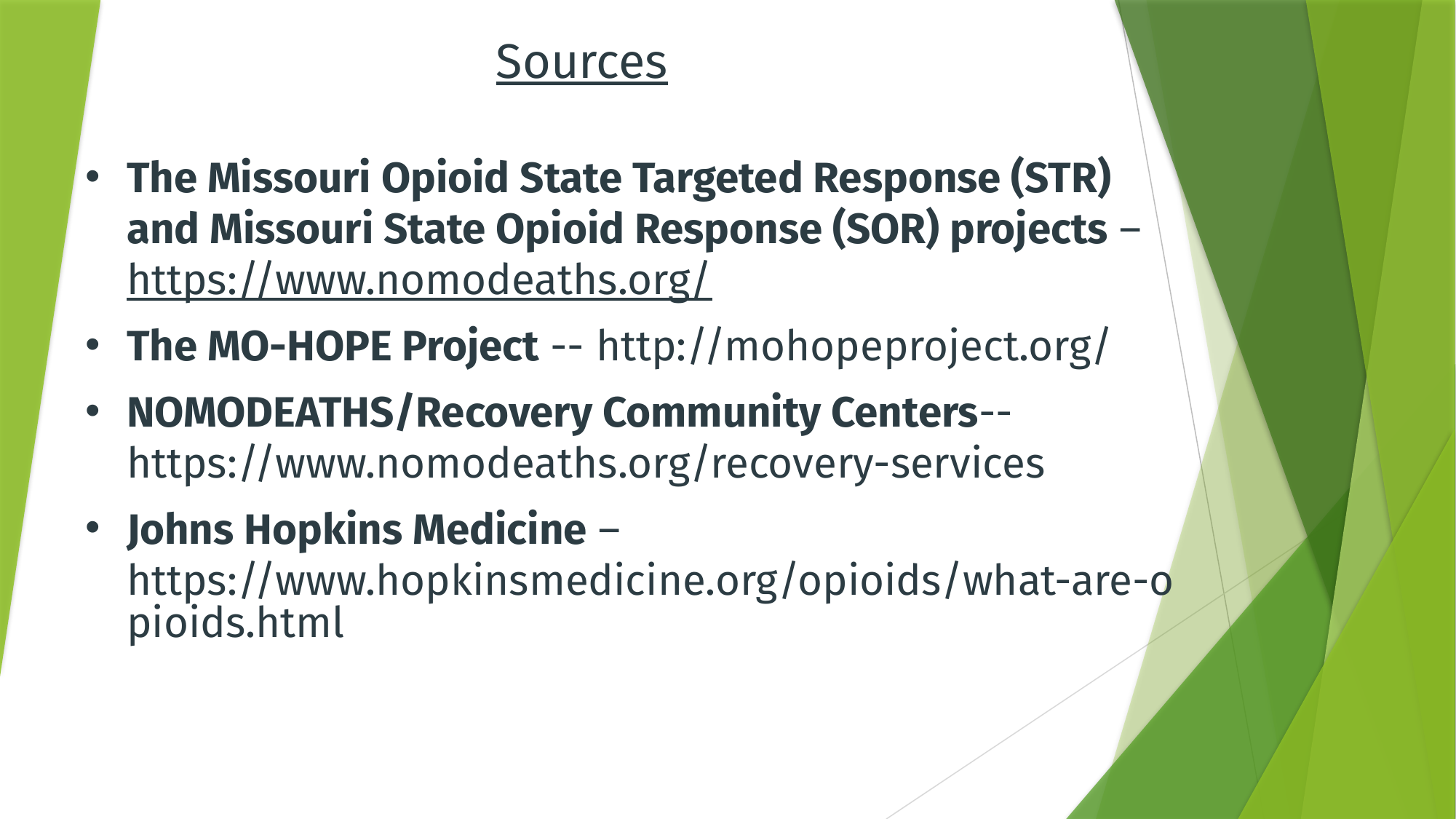

# Sources
The Missouri Opioid State Targeted Response (STR) and Missouri State Opioid Response (SOR) projects – https://www.nomodeaths.org/
The MO-HOPE Project -- http://mohopeproject.org/
NOMODEATHS/Recovery Community Centers-- https://www.nomodeaths.org/recovery-services
Johns Hopkins Medicine – https://www.hopkinsmedicine.org/opioids/what-are-opioids.html